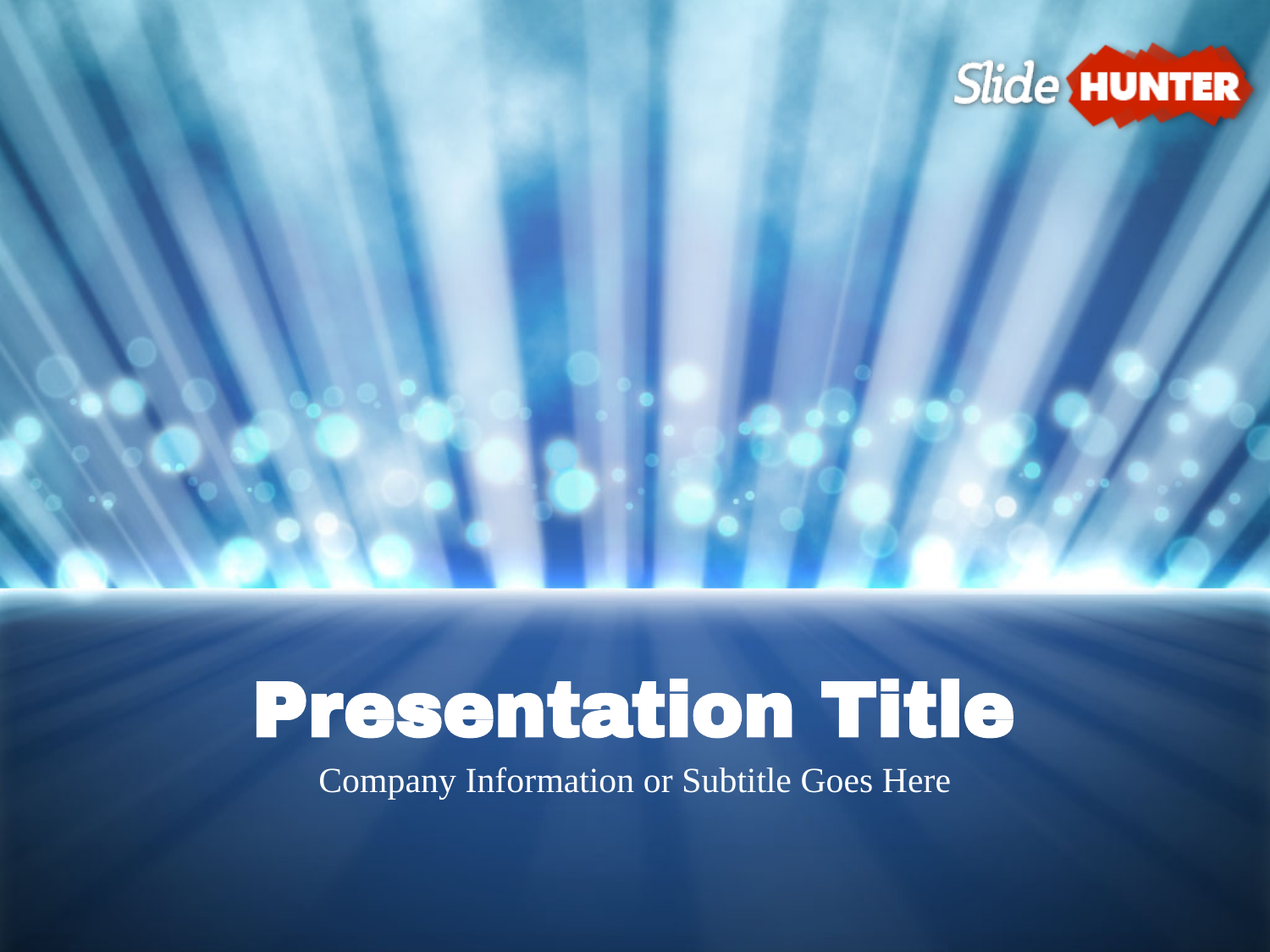

# Presentation Title
Company Information or Subtitle Goes Here